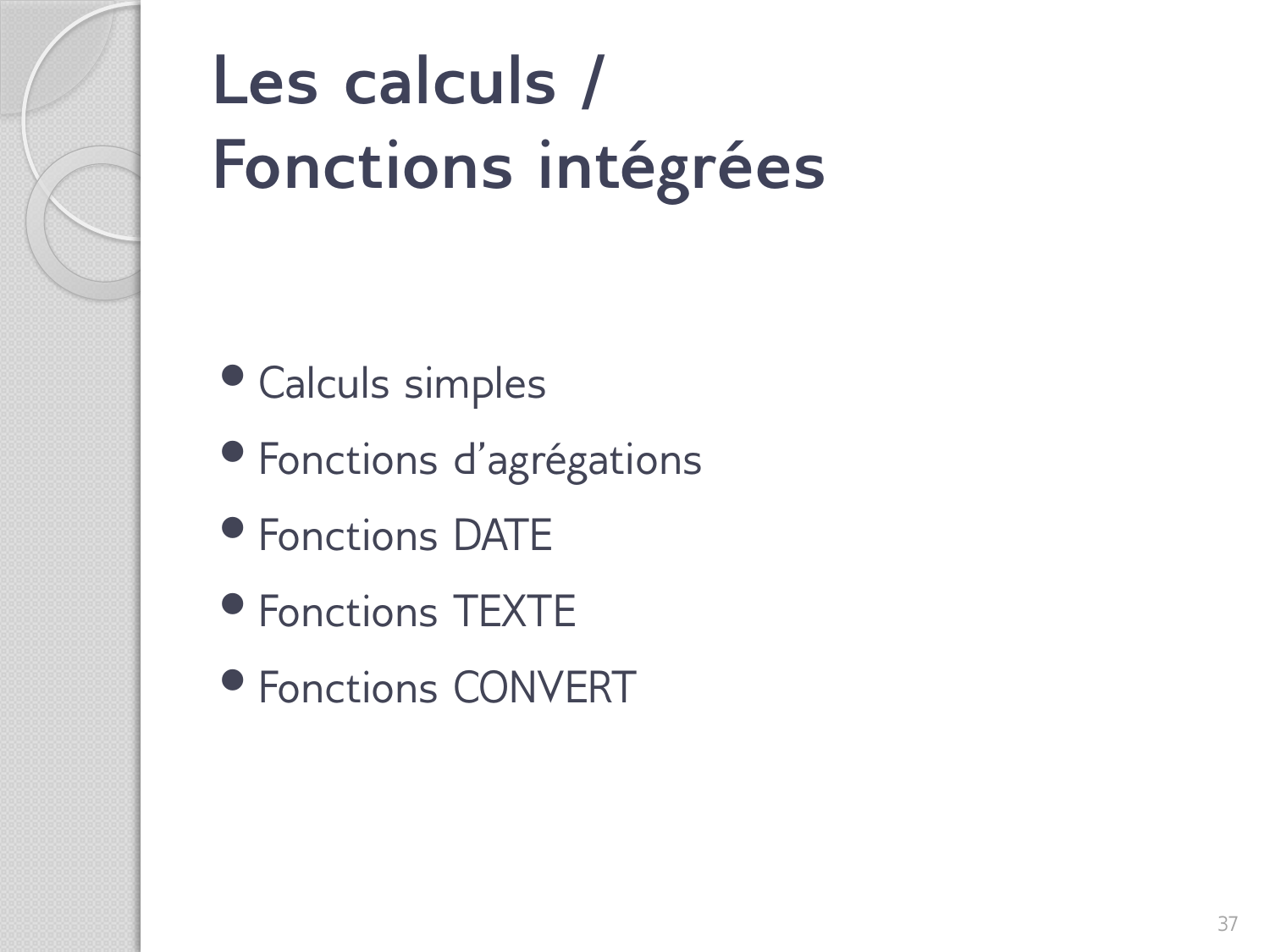

# Les calculs / Fonctions intégrées
Calculs simples
Fonctions d’agrégations
Fonctions DATE
Fonctions TEXTE
Fonctions CONVERT
37